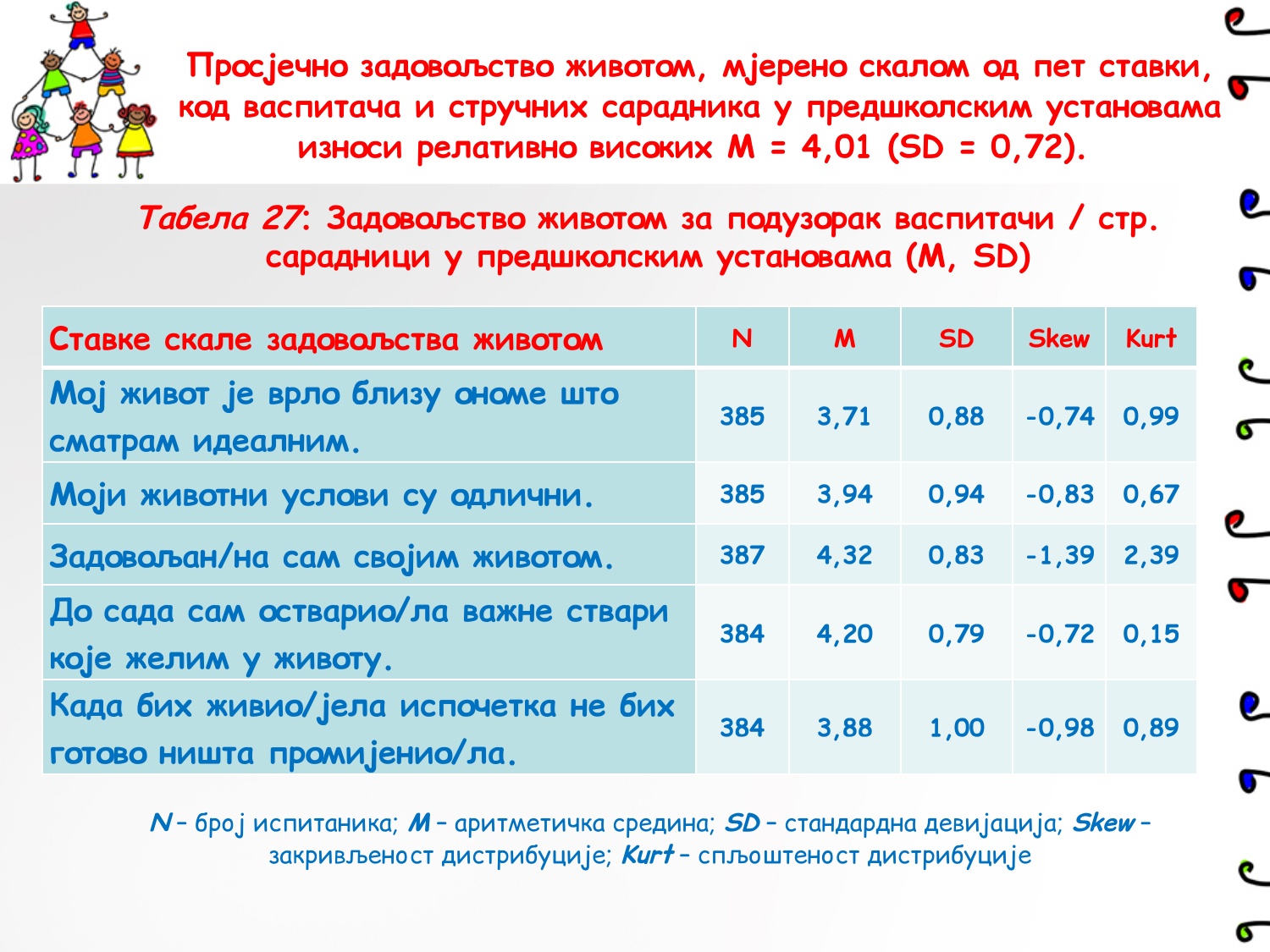

# Просјечно задовољство животом, мјерено скалом од пет ставки, код васпитача и стручних сарадника у предшколским установама износи релативно високих М = 4,01 (SD = 0,72).
Табела 27: Задовољство животом за подузорак васпитачи / стр. сарадници у предшколским установама (М, SD)
| Ставке скале задовољства животом | N | М | SD | Skew | Kurt |
| --- | --- | --- | --- | --- | --- |
| Мој живот је врло близу ономе што сматрам идеалним. | 385 | 3,71 | 0,88 | -0,74 | 0,99 |
| Моји животни услови су одлични. | 385 | 3,94 | 0,94 | -0,83 | 0,67 |
| Задовољан/на сам својим животом. | 387 | 4,32 | 0,83 | -1,39 | 2,39 |
| До сада сам остварио/ла важне ствари које желим у животу. | 384 | 4,20 | 0,79 | -0,72 | 0,15 |
| Када бих живио/јела испочетка не бих готово ништа промијенио/ла. | 384 | 3,88 | 1,00 | -0,98 | 0,89 |
N – број испитаника; M – аритметичка средина; SD – стандардна девијација; Skew – закривљеност дистрибуције; Kurt – спљоштеност дистрибуције